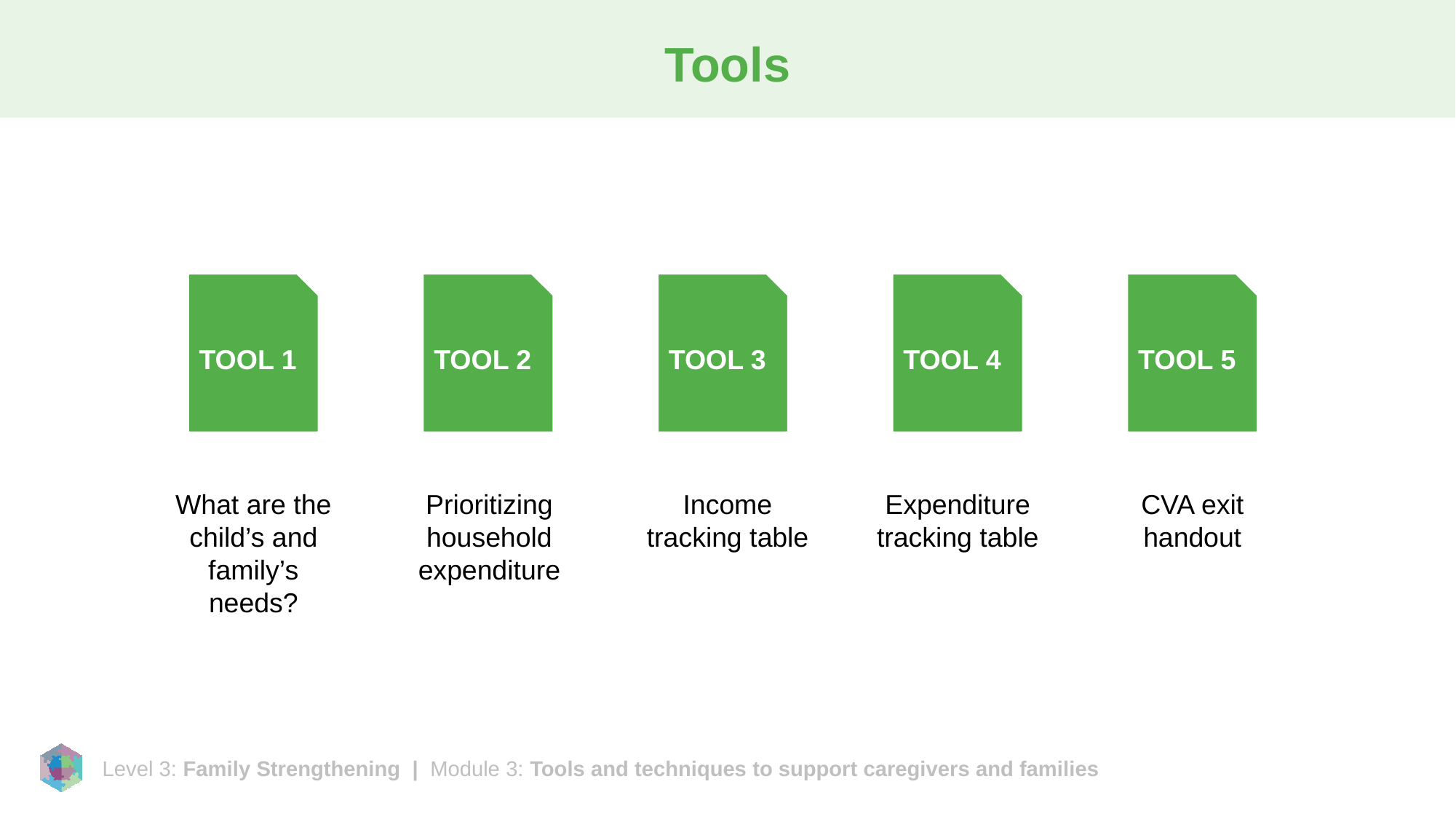

# Tools
TOOL 1
TOOL 2
TOOL 3
TOOL 4
TOOL 5
What are the child’s and family’s needs?
Prioritizing household expenditure
Income tracking table
Expenditure tracking table
CVA exit handout